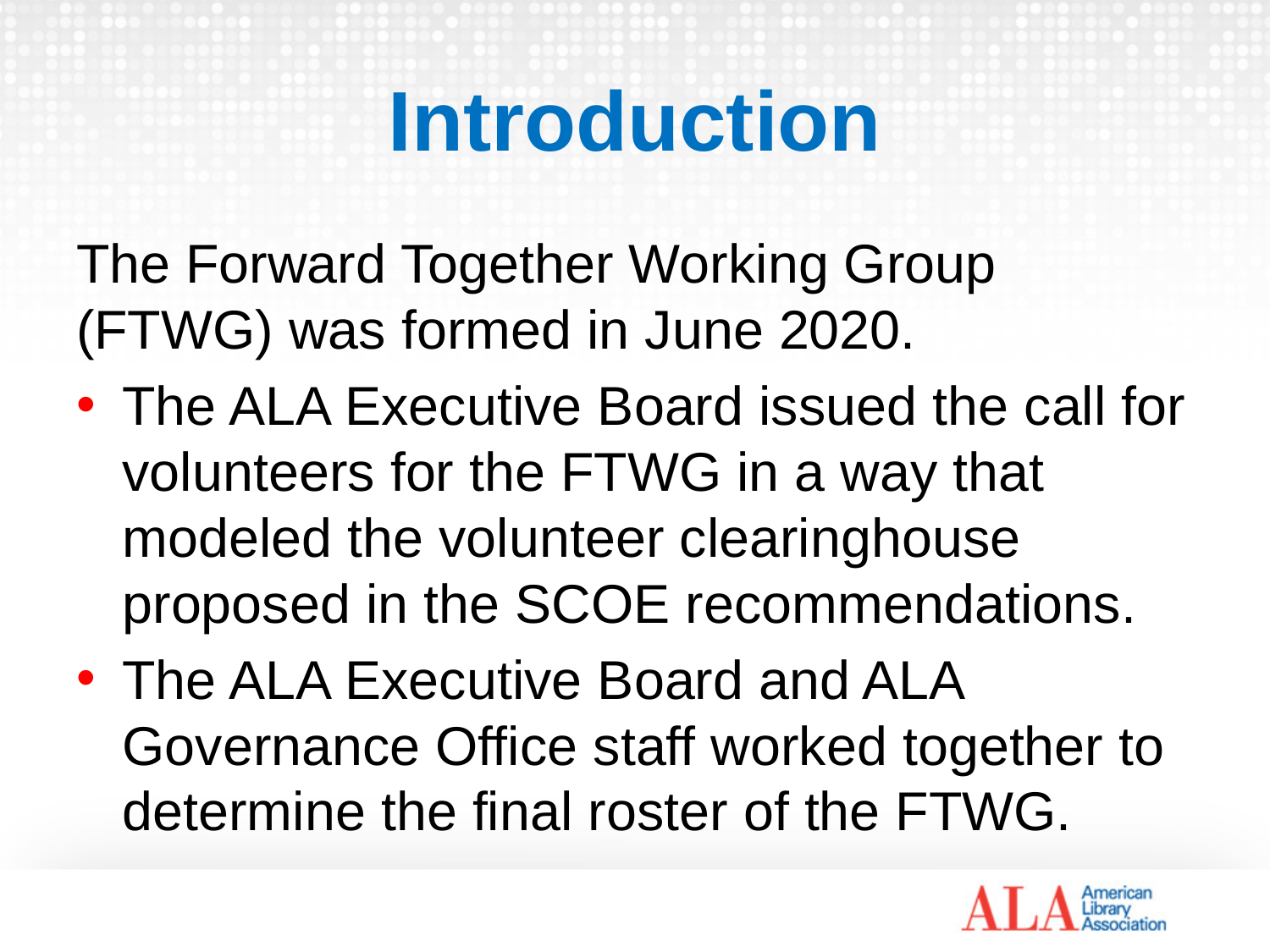

# Introduction
The Forward Together Working Group (FTWG) was formed in June 2020.
The ALA Executive Board issued the call for volunteers for the FTWG in a way that modeled the volunteer clearinghouse proposed in the SCOE recommendations.
The ALA Executive Board and ALA Governance Office staff worked together to determine the final roster of the FTWG.